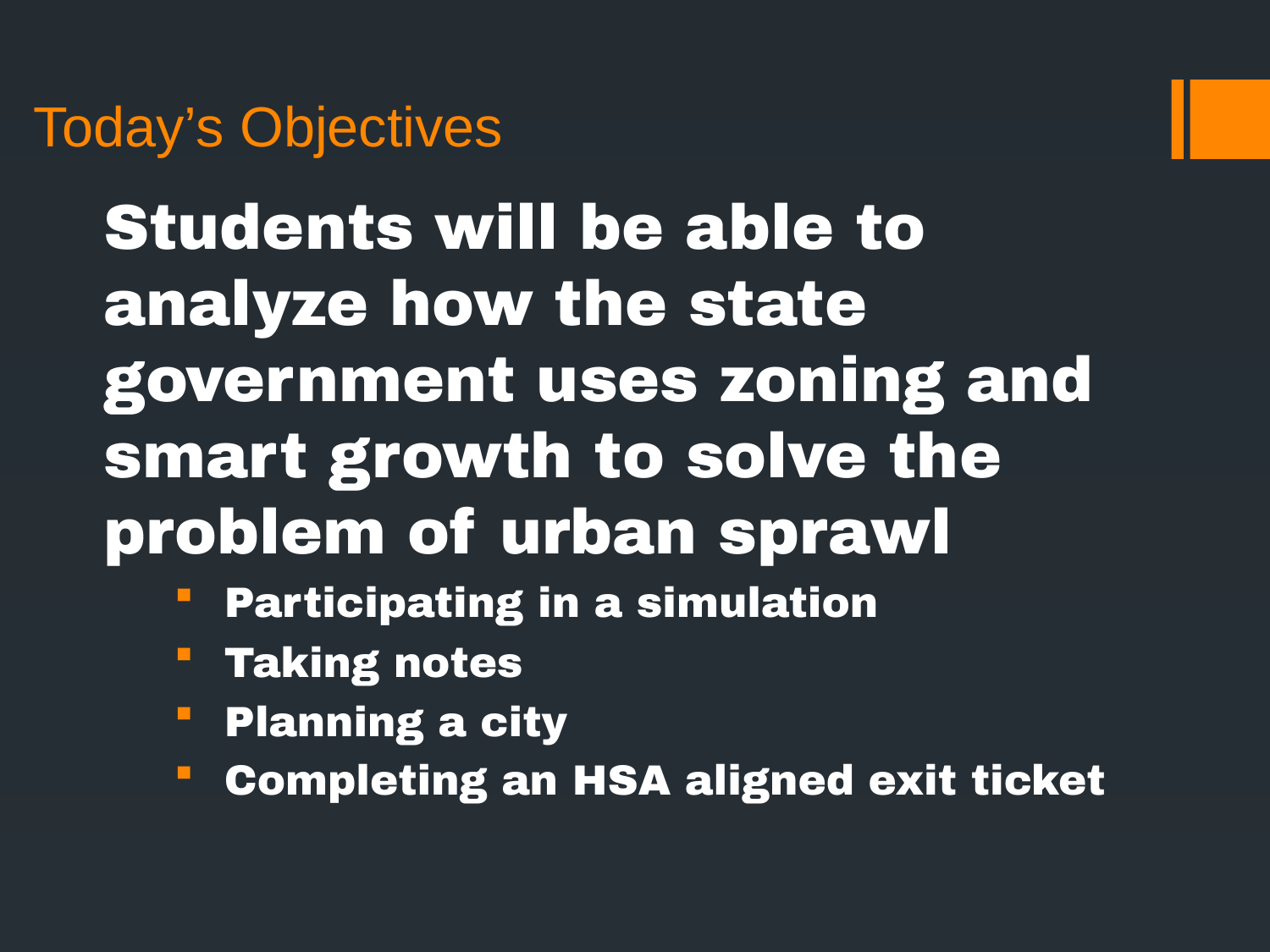

# Today’s Objectives
Students will be able to analyze how the state government uses zoning and smart growth to solve the problem of urban sprawl
Participating in a simulation
Taking notes
Planning a city
Completing an HSA aligned exit ticket